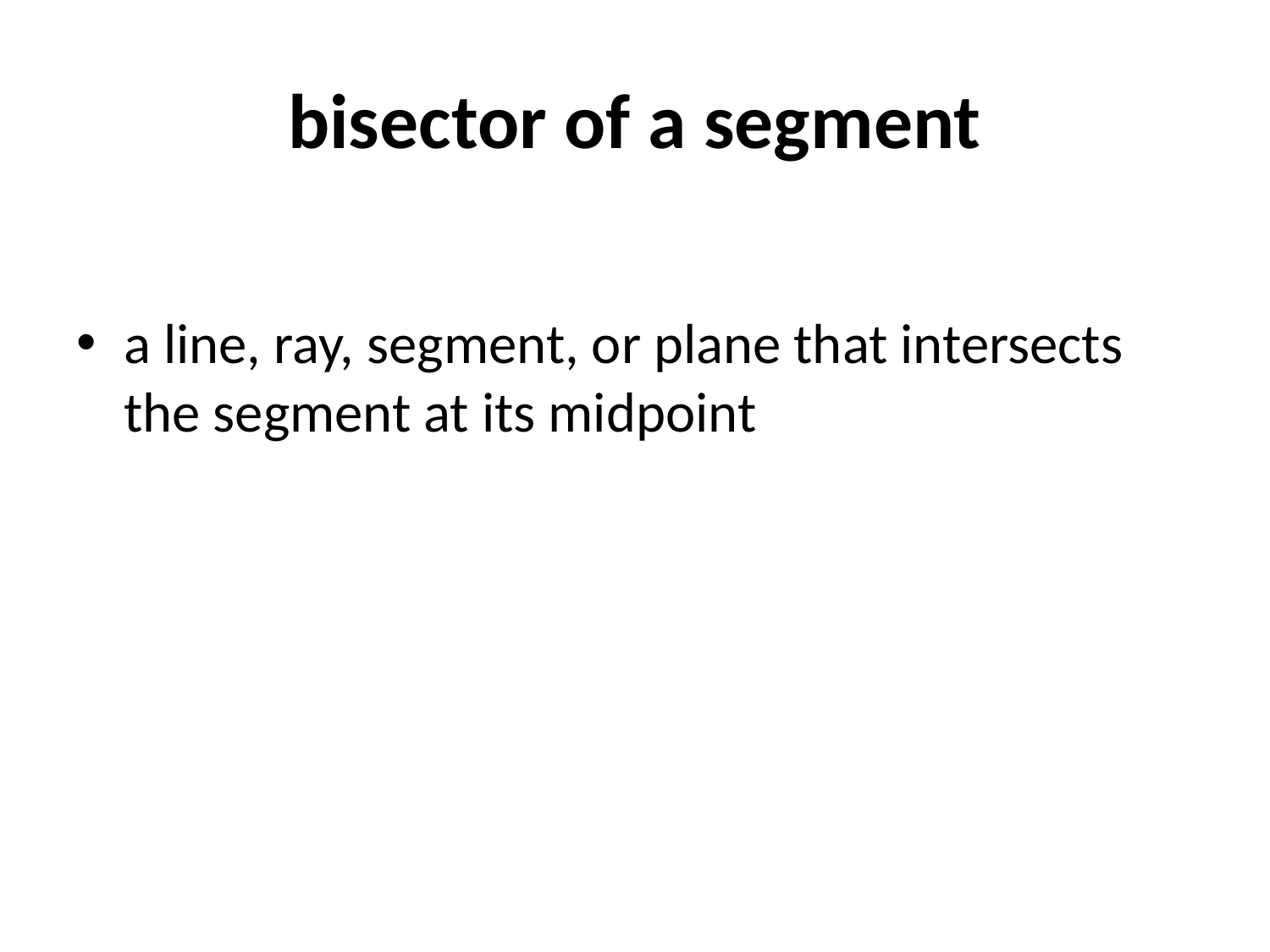

# bisector of a segment

a line, ray, segment, or plane that intersects the segment at its midpoint